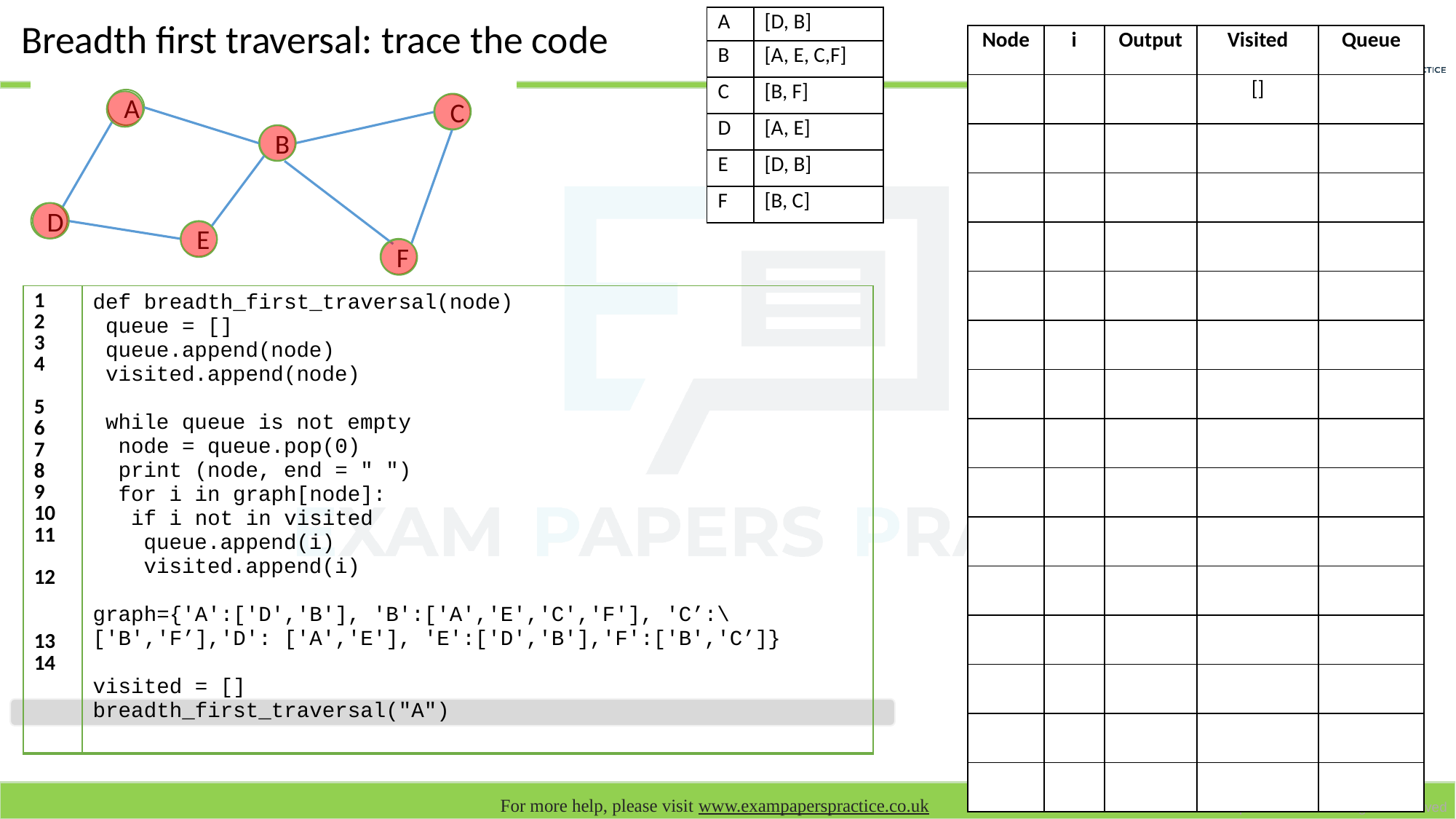

| A | [D, B] |
| --- | --- |
| B | [A, E, C,F] |
| C | [B, F] |
| D | [A, E] |
| E | [D, B] |
| F | [B, C] |
# Breadth first traversal: trace the code
| Node | i | Output | Visited | Queue |
| --- | --- | --- | --- | --- |
|  |  |  | [] |  |
|  |  |  |  |  |
|  |  |  |  |  |
|  |  |  |  |  |
|  |  |  |  |  |
|  |  |  |  |  |
|  |  |  |  |  |
|  |  |  |  |  |
|  |  |  |  |  |
|  |  |  |  |  |
|  |  |  |  |  |
|  |  |  |  |  |
|  |  |  |  |  |
|  |  |  |  |  |
|  |  |  |  |  |

A
C
B
D
E
F

| 1 2 3 4 5 6 7 8 9 10 11 12 13 14 | def breadth\_first\_traversal(node) queue = [] queue.append(node) visited.append(node) while queue is not empty node = queue.pop(0) print (node, end = " ") for i in graph[node]: if i not in visited queue.append(i) visited.append(i) graph={'A':['D','B'], 'B':['A','E','C','F'], 'C’:\ ['B','F’],'D': ['A','E'], 'E':['D','B'],'F':['B','C’]} visited = [] breadth\_first\_traversal("A") |
| --- | --- |